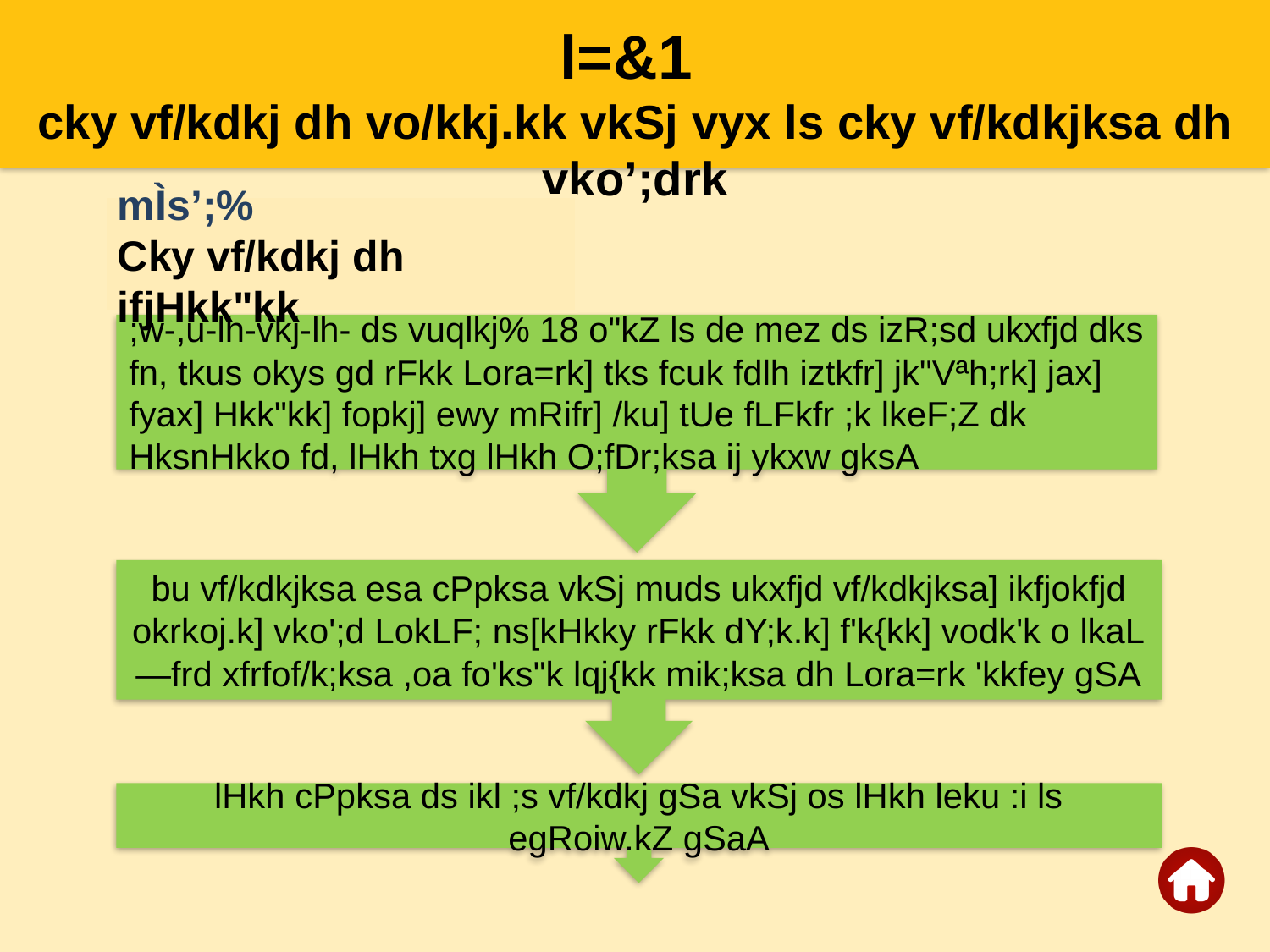

l=&1
cky vf/kdkj dh vo/kkj.kk vkSj vyx ls cky vf/kdkjksa dh vko’;drk
mÌs’;%
Cky vf/kdkj dh ifjHkk"kk
;w-,u-lh-vkj-lh- ds vuqlkj% 18 o"kZ ls de mez ds izR;sd ukxfjd dks fn, tkus okys gd rFkk Lora=rk] tks fcuk fdlh iztkfr] jk"Vªh;rk] jax] fyax] Hkk"kk] fopkj] ewy mRifr] /ku] tUe fLFkfr ;k lkeF;Z dk HksnHkko fd, lHkh txg lHkh O;fDr;ksa ij ykxw gksA
bu vf/kdkjksa esa cPpksa vkSj muds ukxfjd vf/kdkjksa] ikfjokfjd okrkoj.k] vko';d LokLF; ns[kHkky rFkk dY;k.k] f'k{kk] vodk'k o lkaL—frd xfrfof/k;ksa ,oa fo'ks"k lqj{kk mik;ksa dh Lora=rk 'kkfey gSA
lHkh cPpksa ds ikl ;s vf/kdkj gSa vkSj os lHkh leku :i ls egRoiw.kZ gSaA